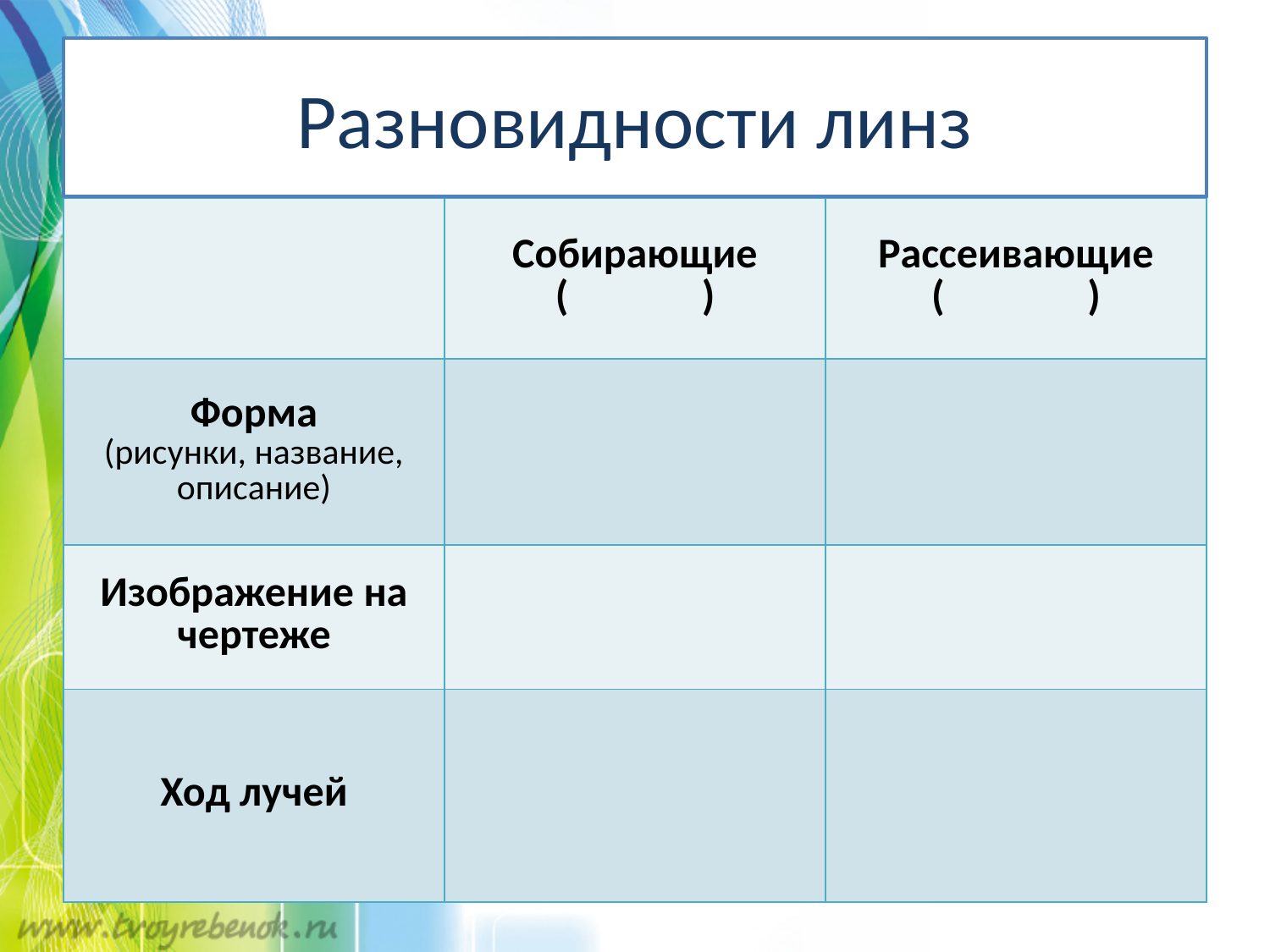

# Разновидности линз
|  | Собирающие ( ) | Рассеивающие ( ) |
| --- | --- | --- |
| Форма (рисунки, название, описание) |  |  |
| Изображение на чертеже |  |  |
| Ход лучей |  |  |